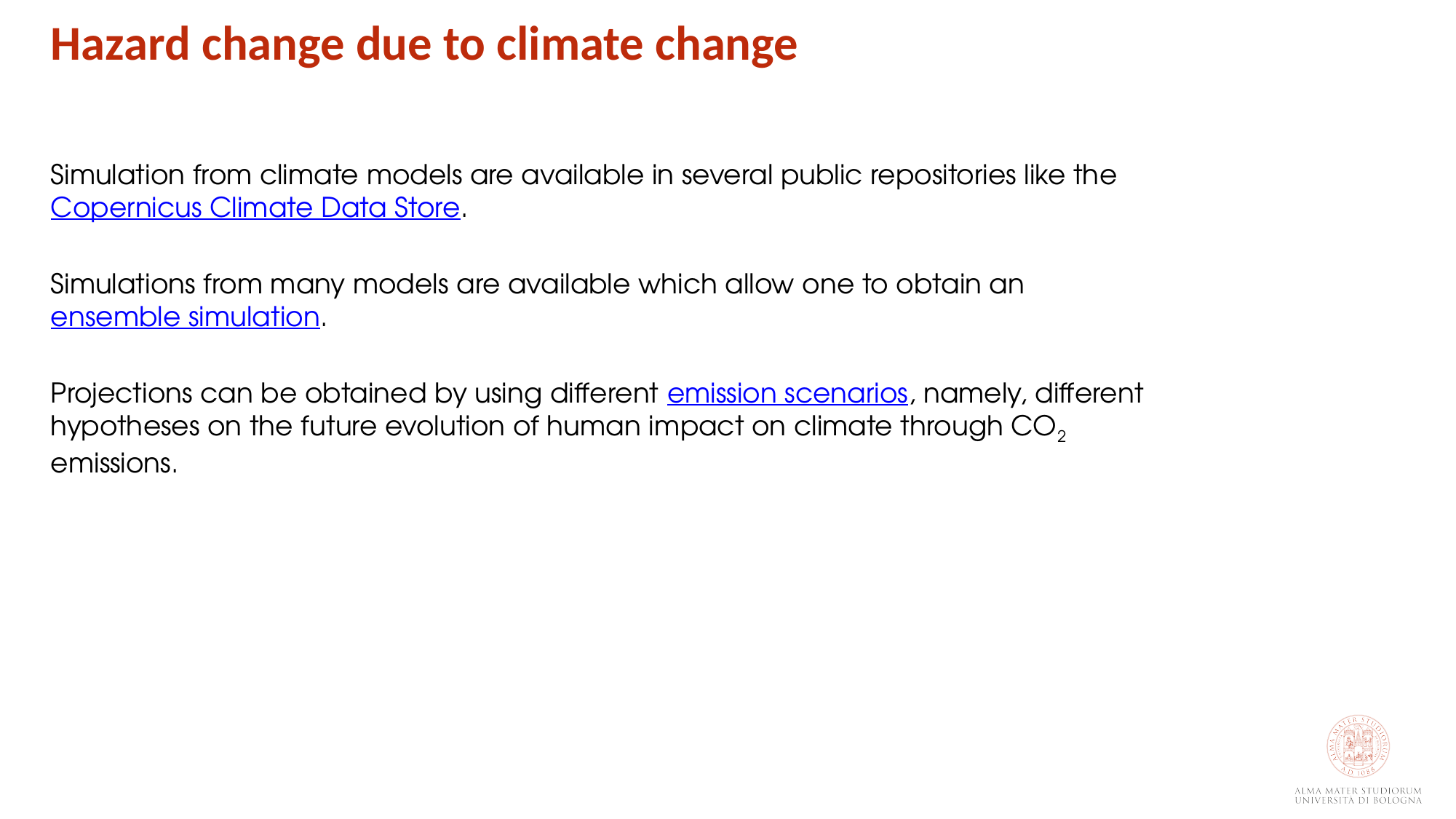

Hazard change due to climate change
Simulation from climate models are available in several public repositories like the Copernicus Climate Data Store.

Simulations from many models are available which allow one to obtain an ensemble simulation.

Projections can be obtained by using different emission scenarios, namely, different hypotheses on the future evolution of human impact on climate through CO2 emissions.